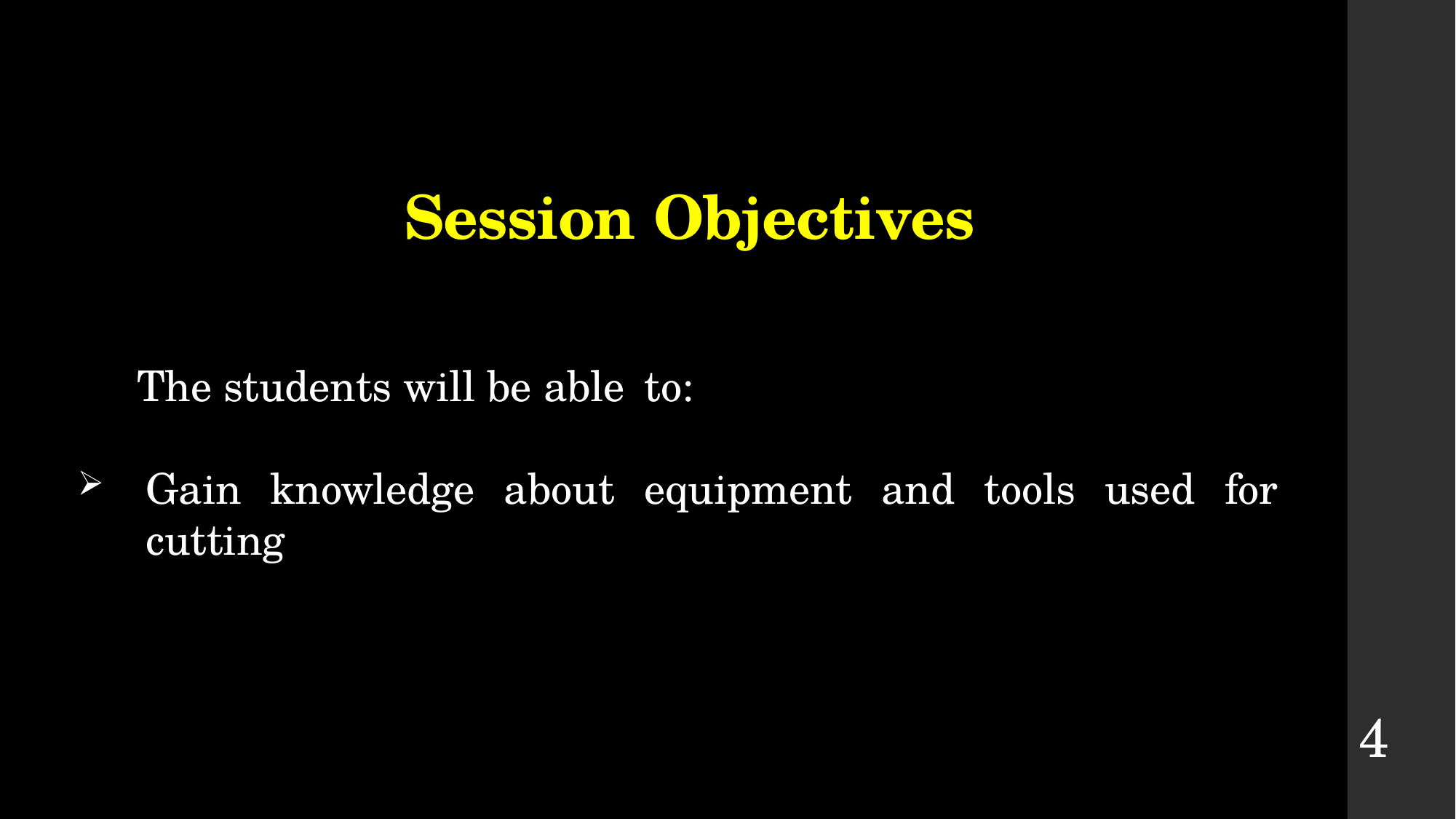

# Session Objectives
      The students will be able to:

Gain knowledge about equipment and tools used for cutting
4